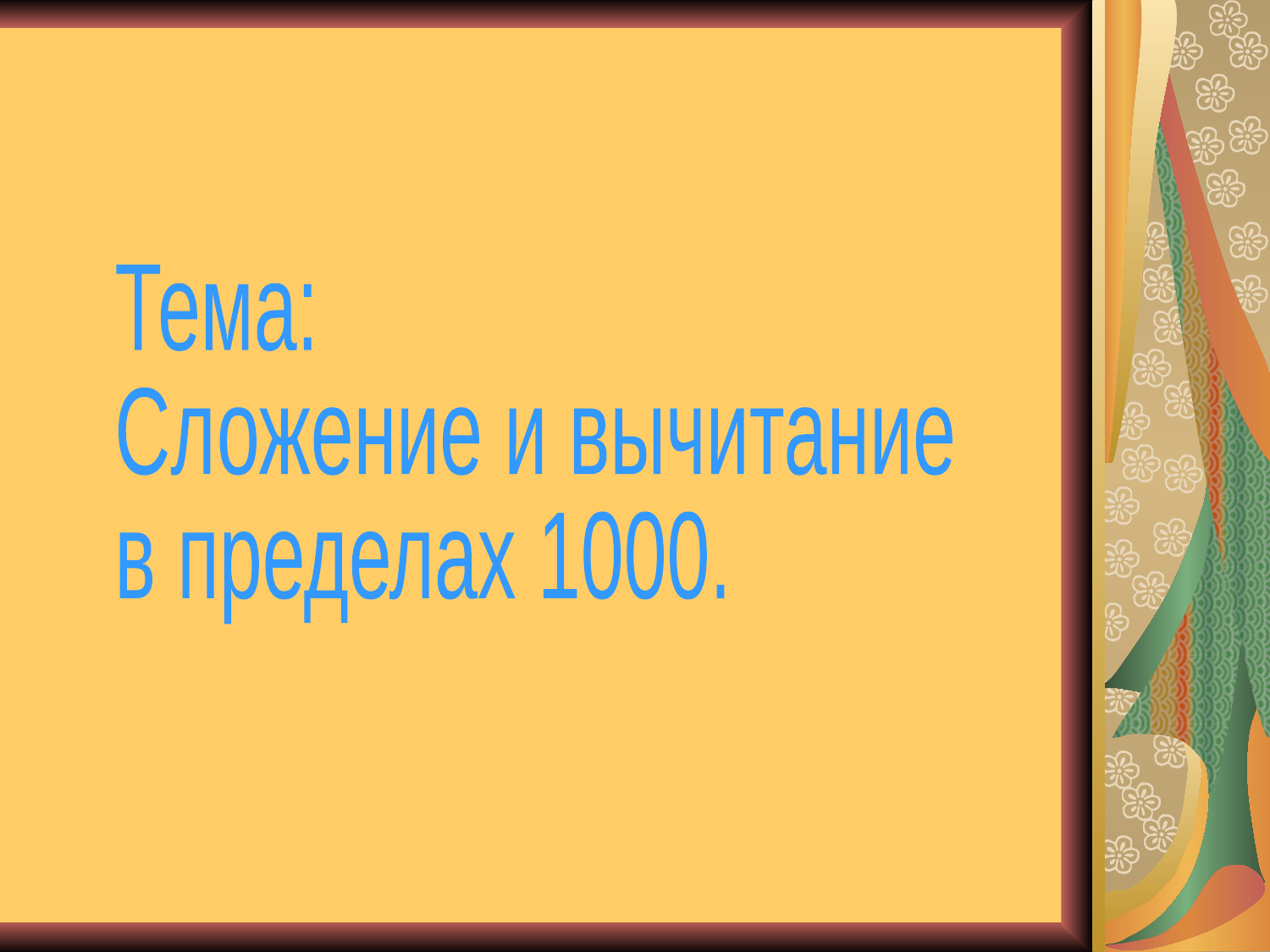

Тема:
Сложение и вычитание
в пределах 1000.